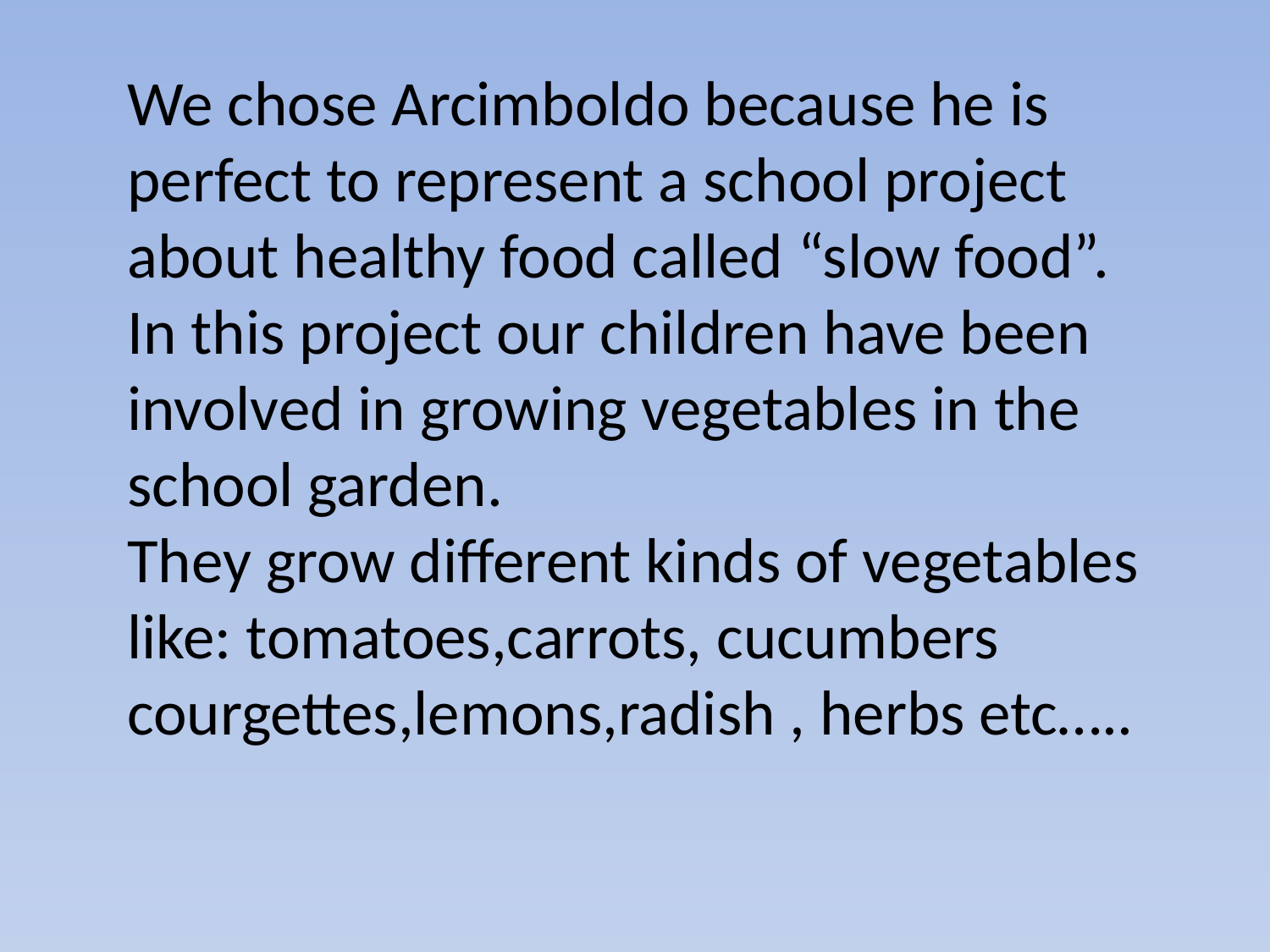

We chose Arcimboldo because he is perfect to represent a school project about healthy food called “slow food”.
In this project our children have been involved in growing vegetables in the school garden.
They grow different kinds of vegetables like: tomatoes,carrots, cucumbers courgettes,lemons,radish , herbs etc…..